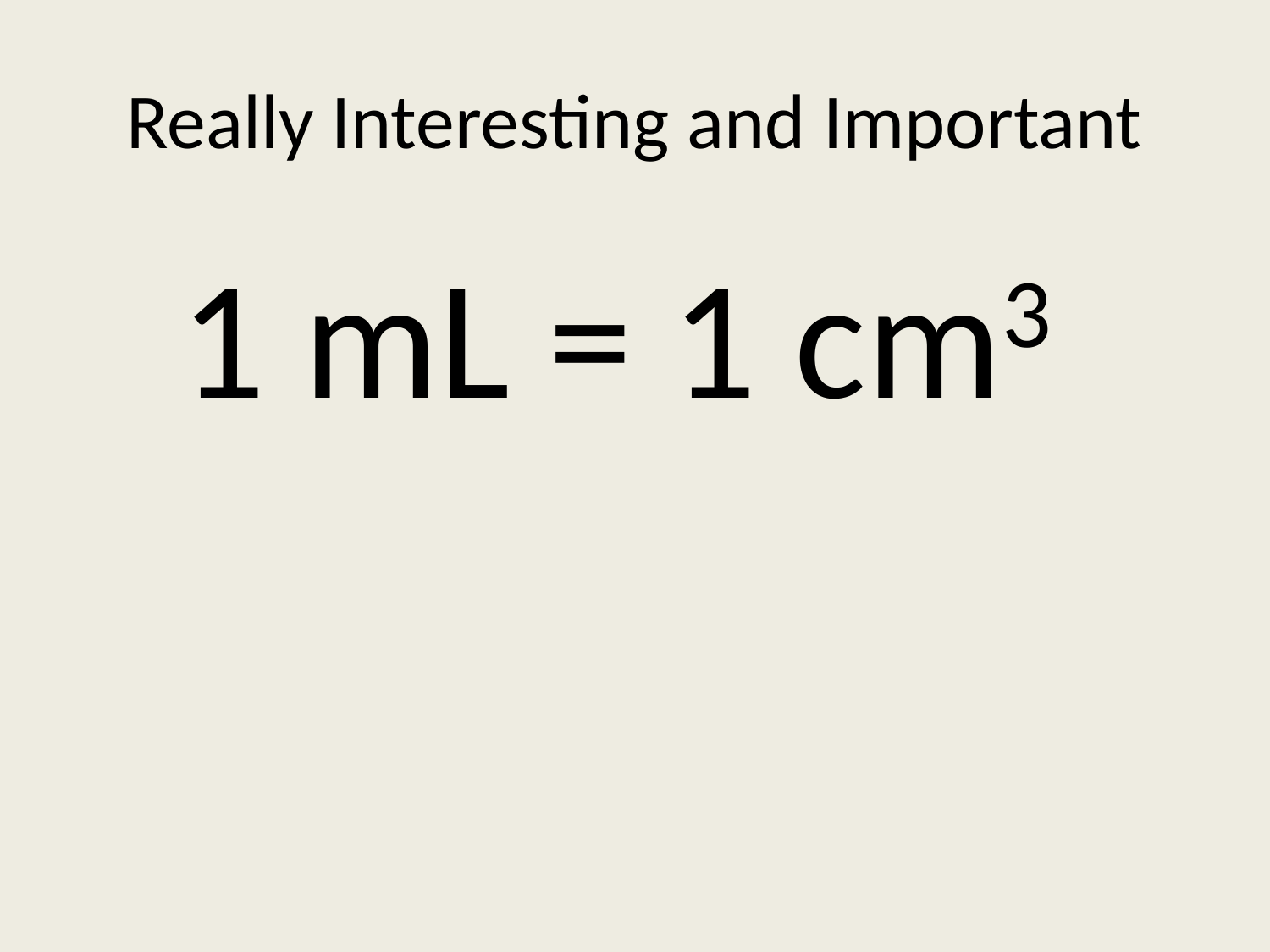

# Really Interesting and Important
1 mL = 1 cm3